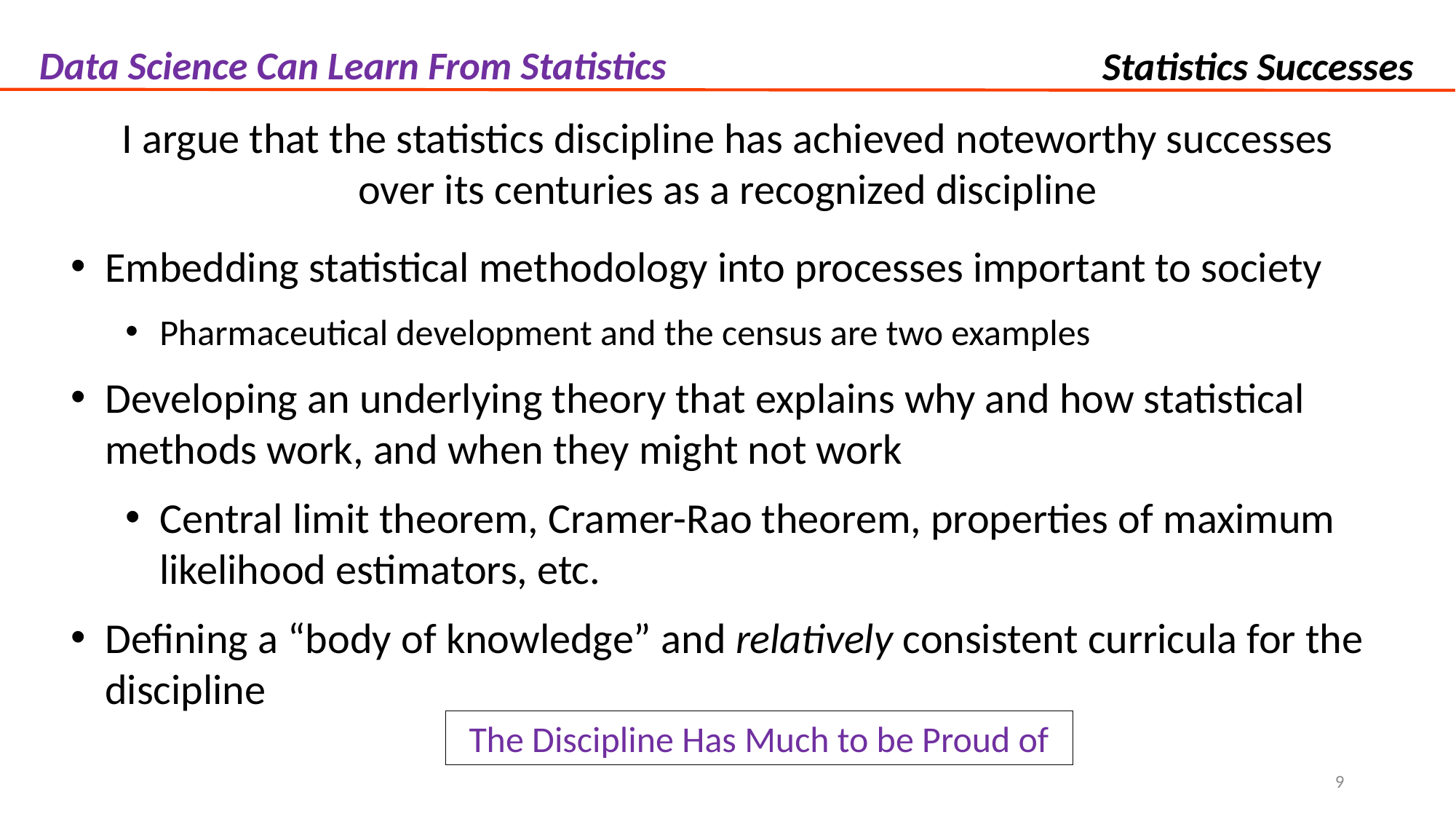

Data Science Can Learn From Statistics
Statistics Successes

I argue that the statistics discipline has achieved noteworthy successes over its centuries as a recognized discipline
Embedding statistical methodology into processes important to society
Pharmaceutical development and the census are two examples
Developing an underlying theory that explains why and how statistical methods work, and when they might not work
Central limit theorem, Cramer-Rao theorem, properties of maximum likelihood estimators, etc.
Defining a “body of knowledge” and relatively consistent curricula for the discipline
The Discipline Has Much to be Proud of
9